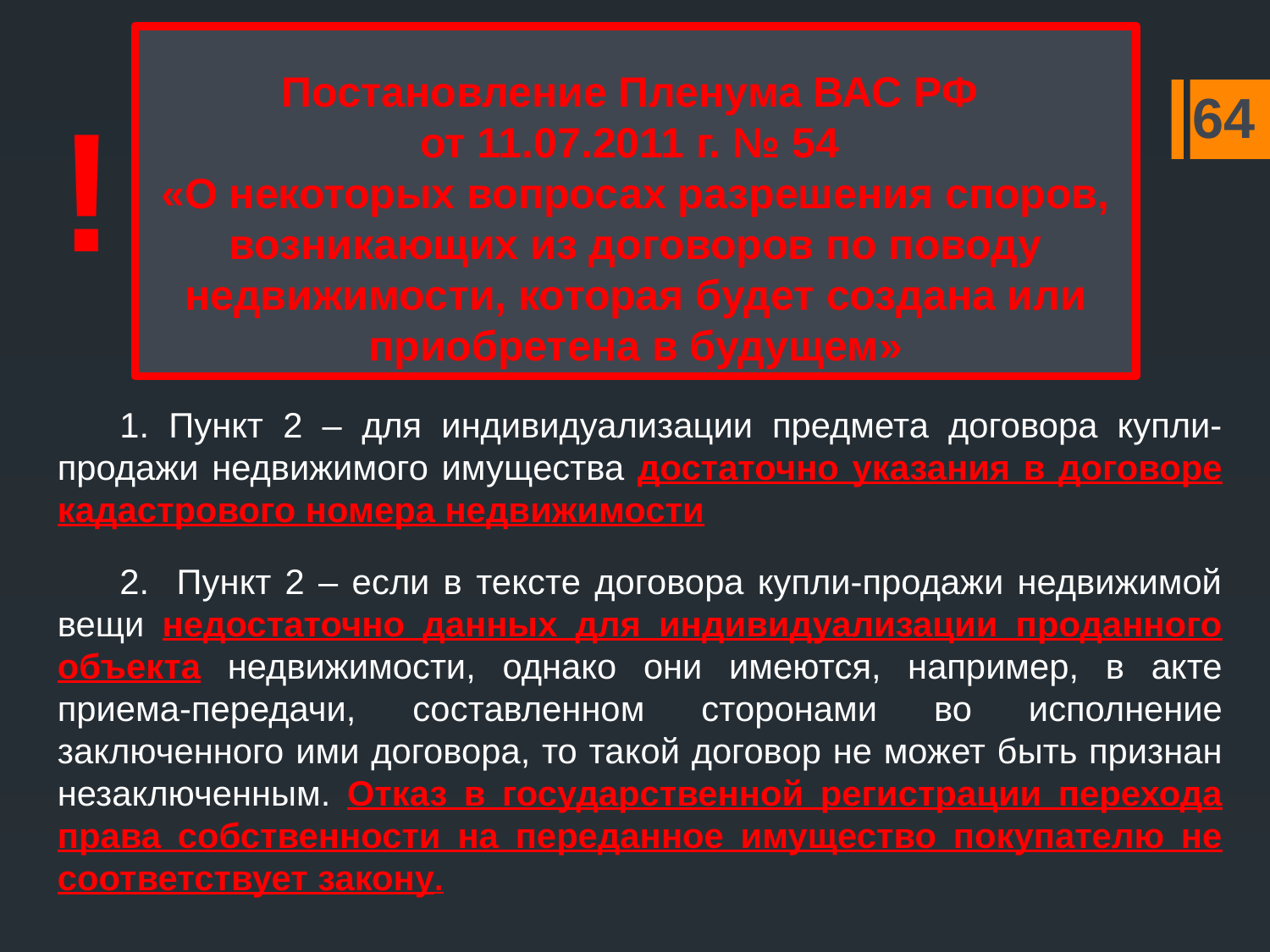

# Постановление Пленума ВАС РФ от 11.07.2011 г. № 54 «О некоторых вопросах разрешения споров, возникающих из договоров по поводу недвижимости, которая будет создана или приобретена в будущем»
!
64
1. Пункт 2 – для индивидуализации предмета договора купли-продажи недвижимого имущества достаточно указания в договоре кадастрового номера недвижимости

2.  Пункт 2 – если в тексте договора купли-продажи недвижимой вещи недостаточно данных для индивидуализации проданного объекта недвижимости, однако они имеются, например, в акте приема-передачи, составленном сторонами во исполнение заключенного ими договора, то такой договор не может быть признан незаключенным. Отказ в государственной регистрации перехода права собственности на переданное имущество покупателю не соответствует закону.